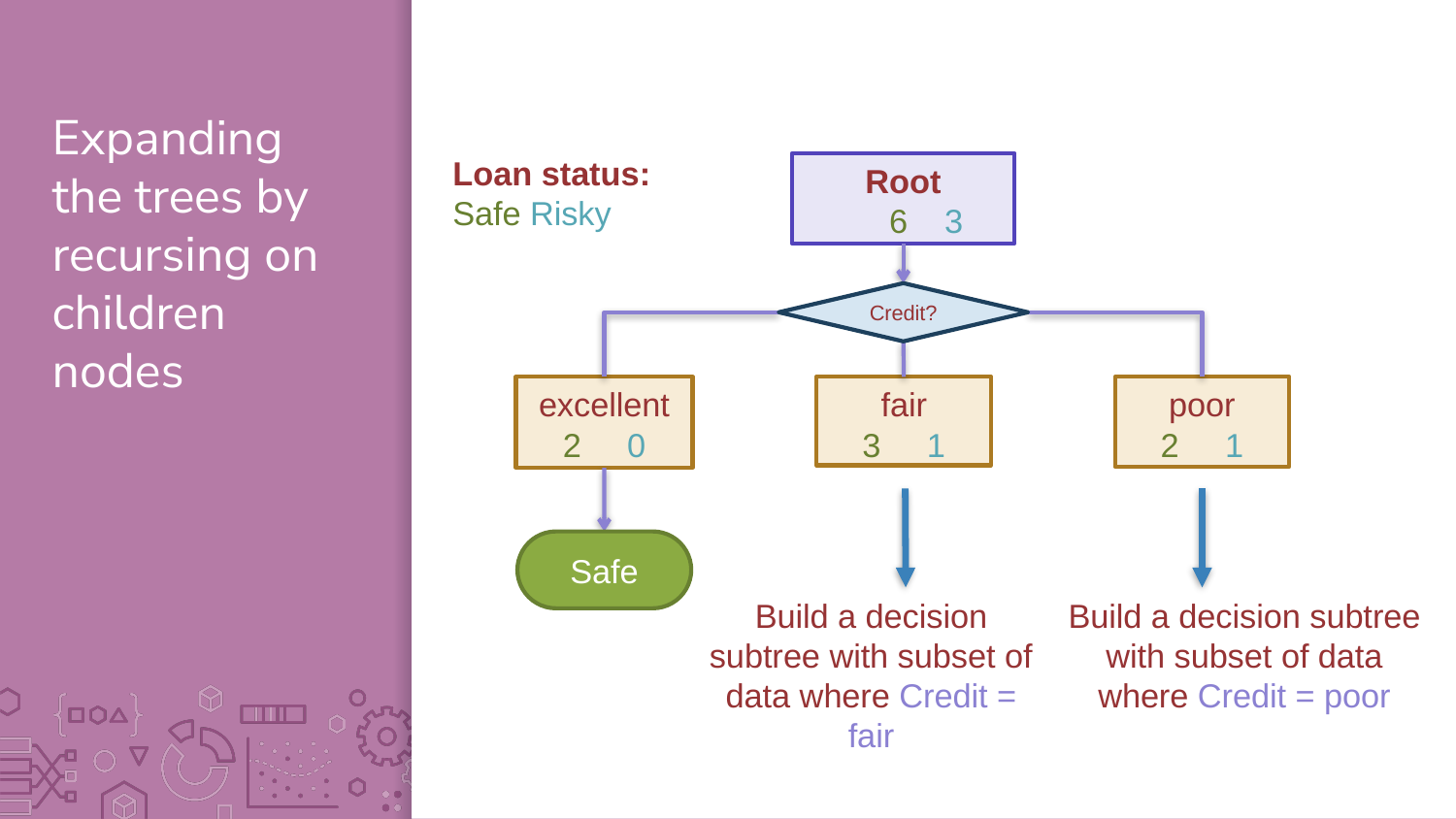

# Expanding the trees by recursing on children nodes
Loan status:
Safe Risky
Root
         6    3
Credit?
excellent
2     0
fair
3     1

poor
2     1
Build a decision subtree with subset of data where Credit = fair
Build a decision subtree with subset of data where Credit = poor
Safe